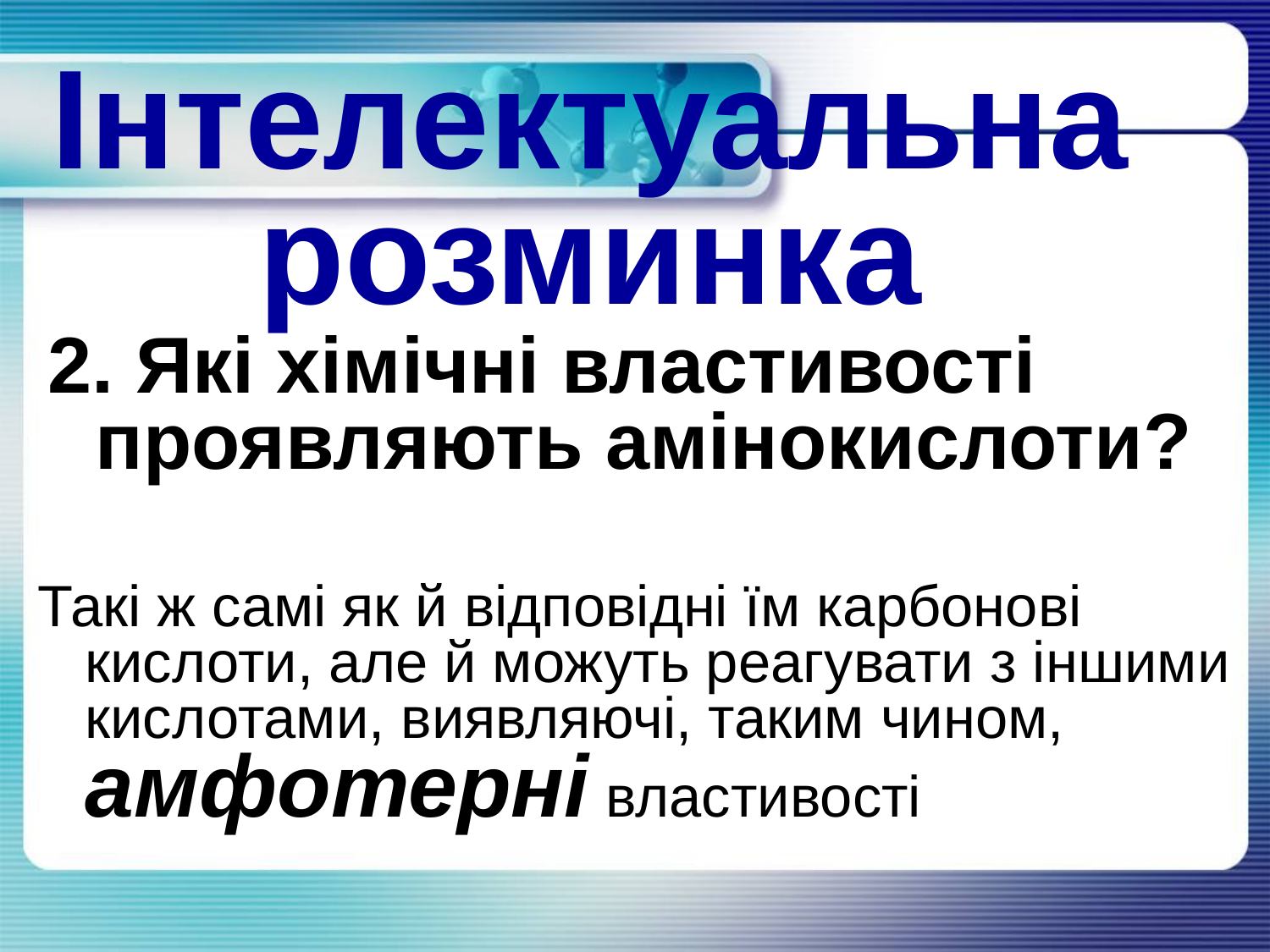

Інтелектуальна розминка
2. Які хімічні властивості проявляють амінокислоти?
Такі ж самі як й відповідні їм карбонові кислоти, але й можуть реагувати з іншими кислотами, виявляючі, таким чином, амфотерні властивості